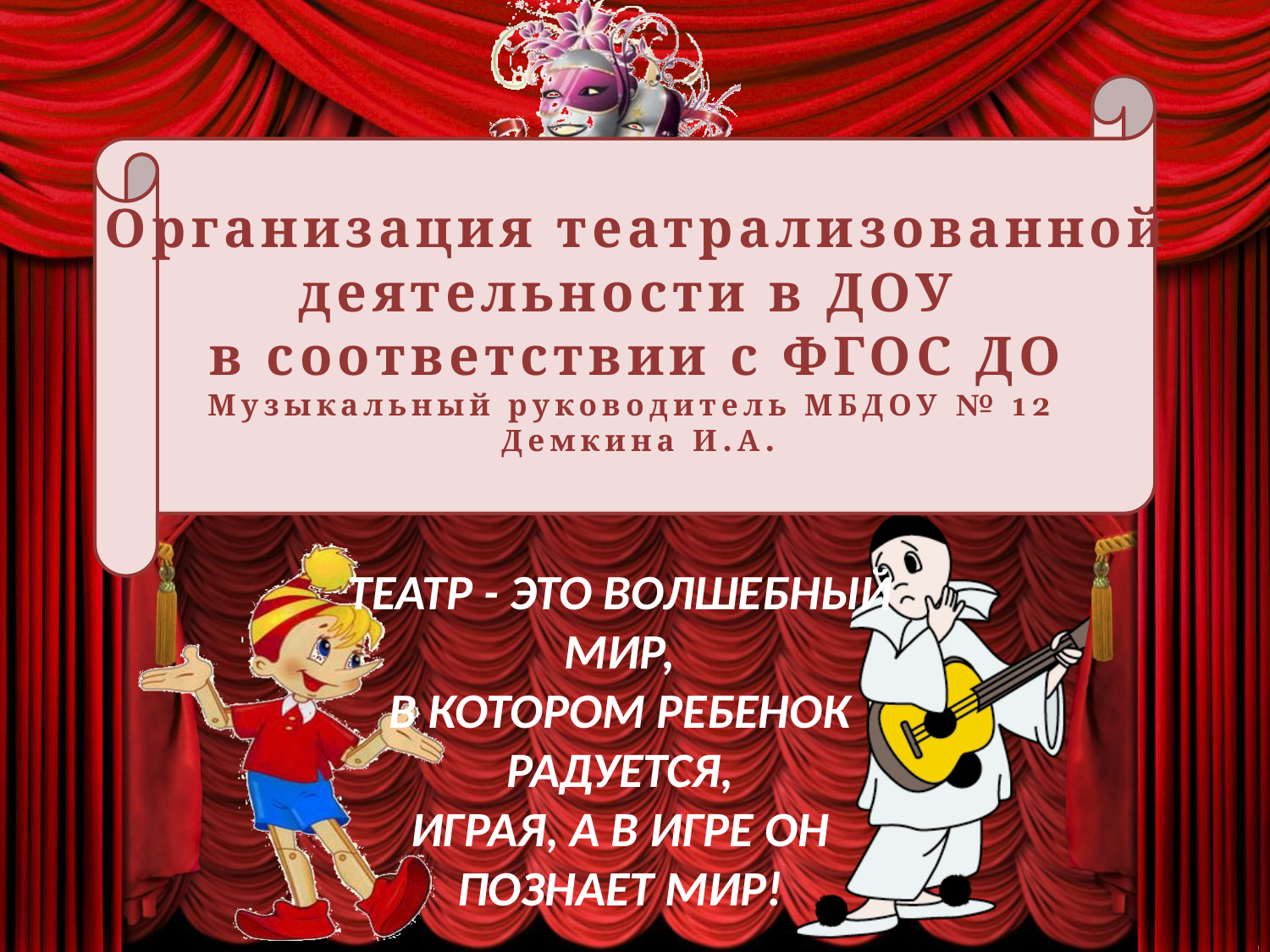

# Организация театрализованной деятельности в ДОУ в соответствии с ФГОС ДО Музыкальный руководитель МБДОУ № 12 Демкина И.А.
ТЕАТР - ЭТО ВОЛШЕБНЫЙ МИР,
В КОТОРОМ РЕБЕНОК РАДУЕТСЯ,
ИГРАЯ, А В ИГРЕ ОН ПОЗНАЕТ МИР!